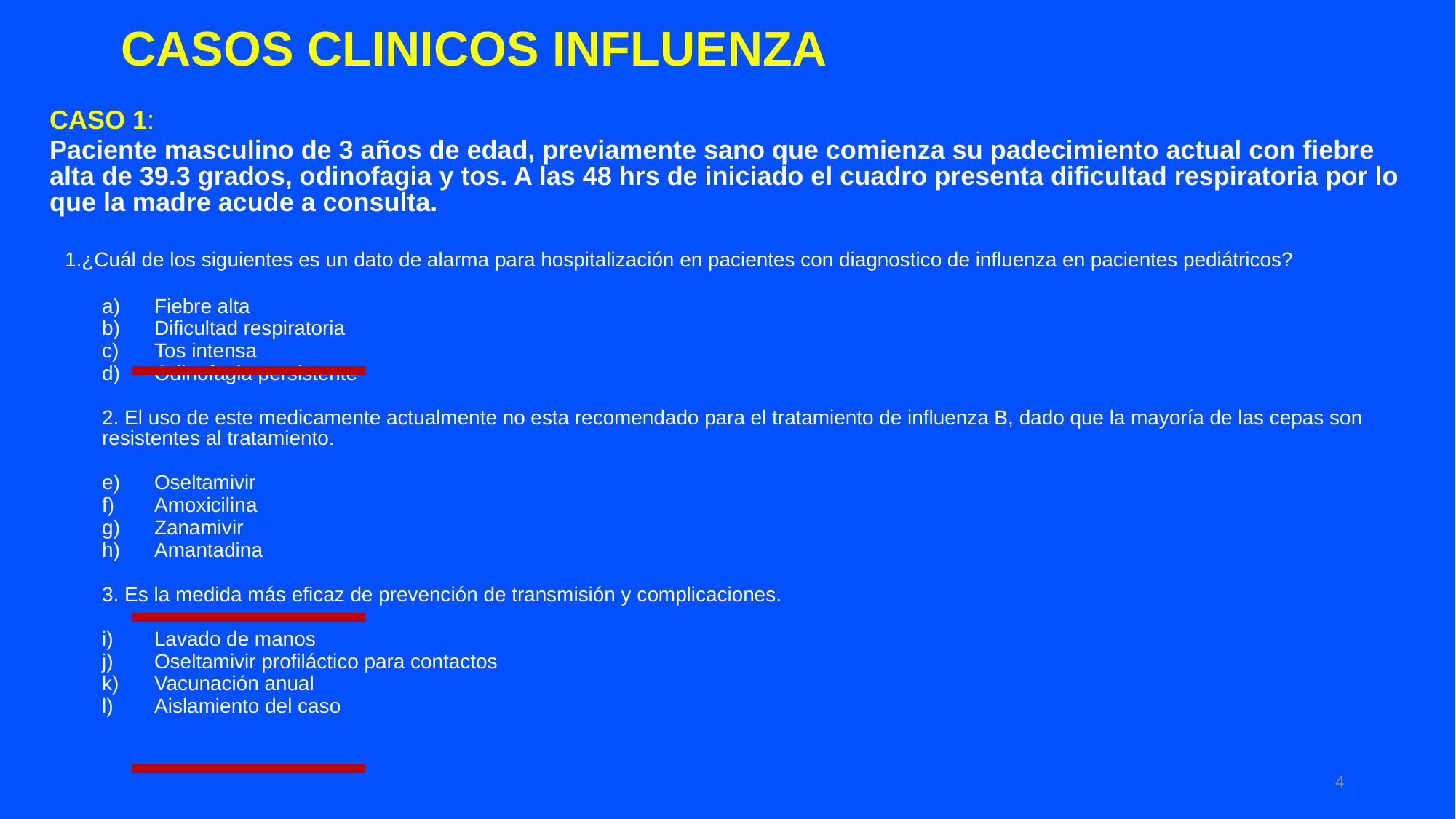

# CASOS CLINICOS INFLUENZA
CASO 1:
Paciente masculino de 3 años de edad, previamente sano que comienza su padecimiento actual con fiebre alta de 39.3 grados, odinofagia y tos. A las 48 hrs de iniciado el cuadro presenta dificultad respiratoria por lo que la madre acude a consulta.

       1.¿Cuál de los siguientes es un dato de alarma para hospitalización en pacientes con diagnostico de influenza en pacientes pediátricos?

Fiebre alta
Dificultad respiratoria
Tos intensa
Odinofagia persistente

2. El uso de este medicamente actualmente no esta recomendado para el tratamiento de influenza B, dado que la mayoría de las cepas son resistentes al tratamiento.

Oseltamivir
Amoxicilina
Zanamivir
Amantadina

3. Es la medida más eficaz de prevención de transmisión y complicaciones.

Lavado de manos
Oseltamivir profiláctico para contactos
Vacunación anual
Aislamiento del caso

4